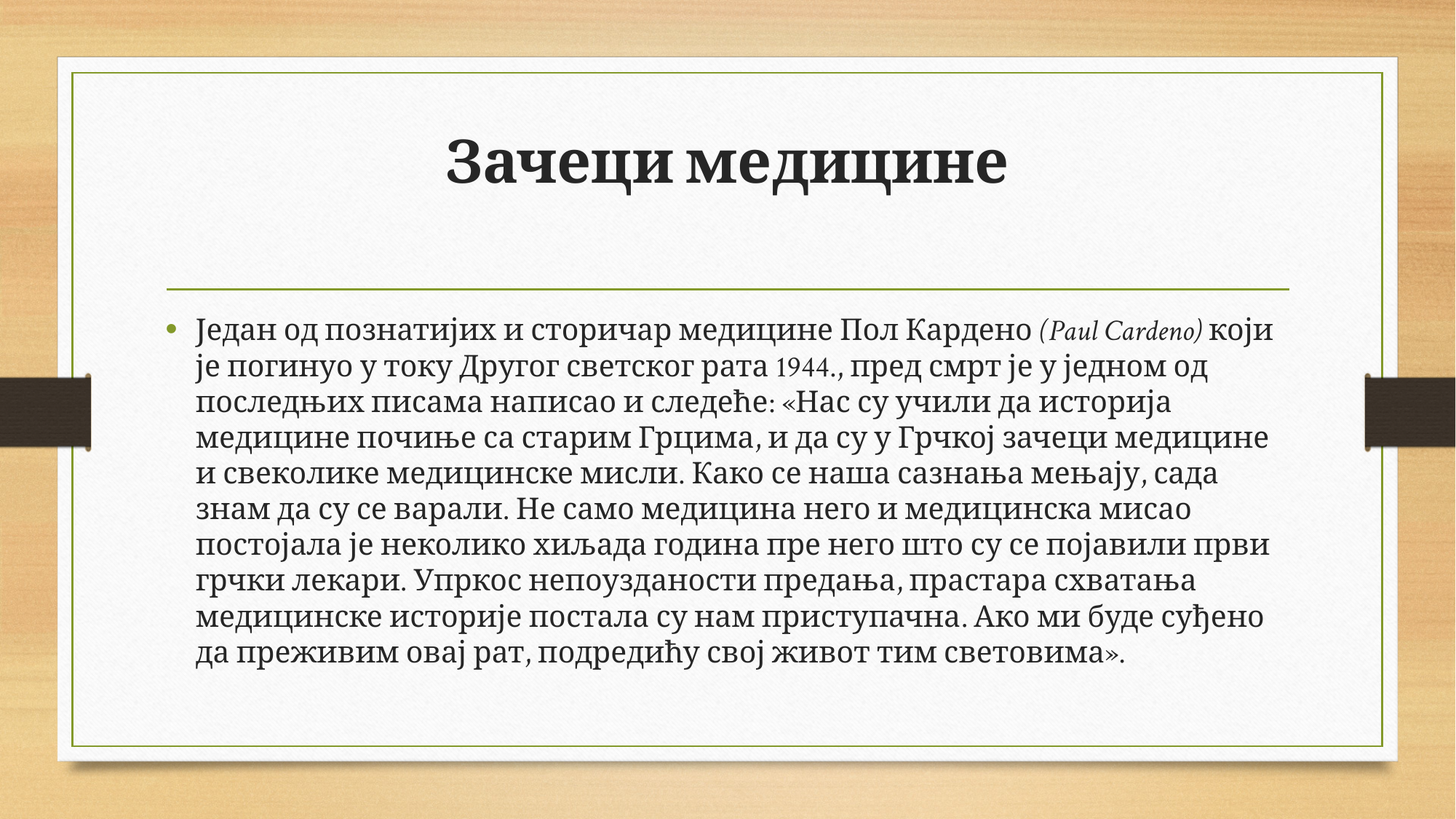

# Зачеци медицине
Један од познатијих и сторичар медицине Пол Кардено (Paul Cardeno) који је погинуо у току Другог светског рата 1944., пред смрт је у једном од последњих писама написао и следеће: «Нас су учили да историја медицине почиње са старим Грцима, и да су у Грчкој зачеци медицине и свеколике медицинске мисли. Како се наша сазнања мењају, сада знам да су се варали. Не само медицина него и медицинска мисао постојала је неколико хиљада година пре него што су се појавили први грчки лекари. Упркос непоузданости предања, прастара схватања медицинске историје постала су нам приступачна. Ако ми буде суђено да преживим овај рат, подредићу свој живот тим световима».